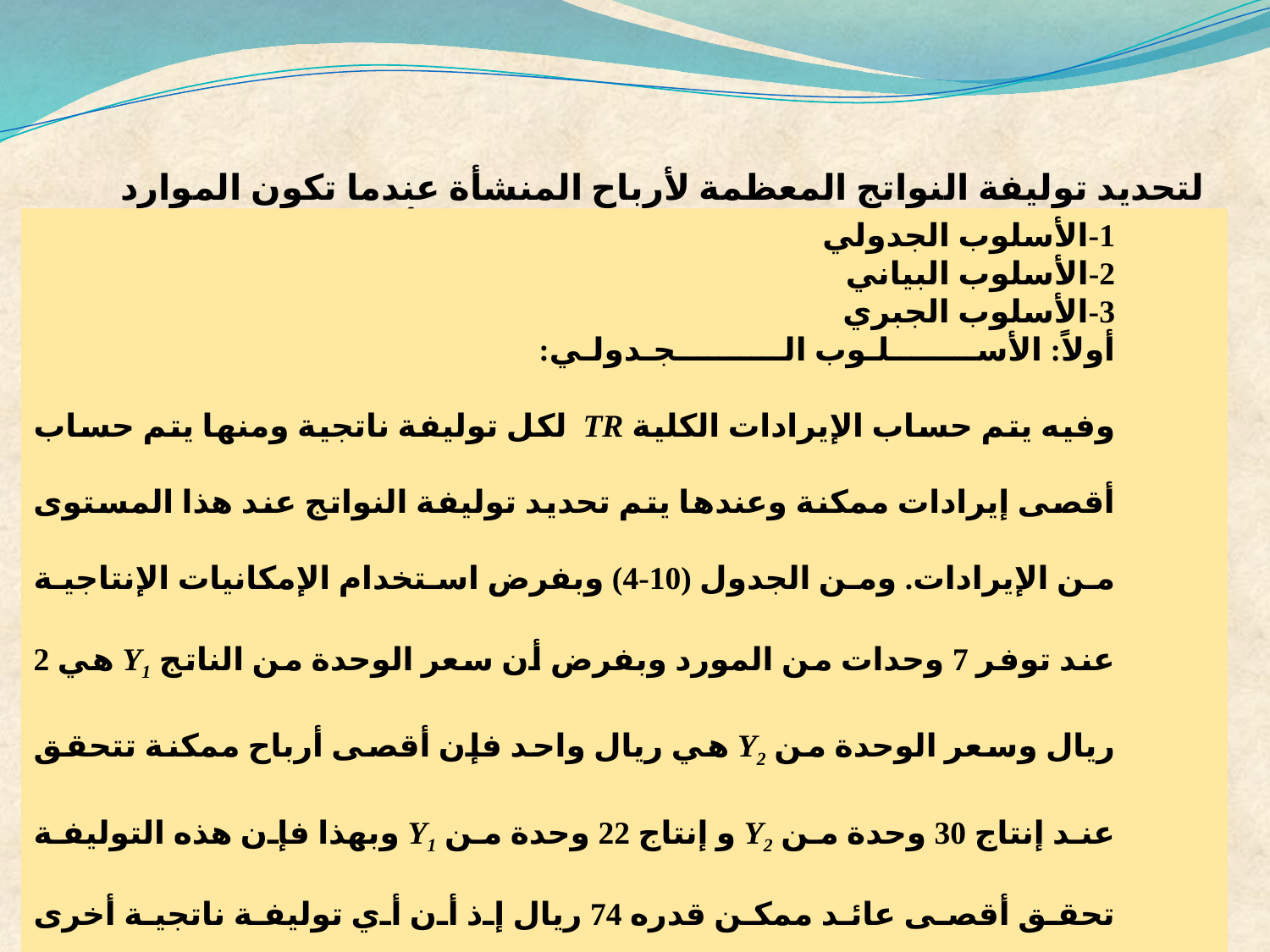

لتحديد توليفة النواتج المعظمة لأرباح المنشأة عندما تكون الموارد محدودة فإن هذا يمكن تحقيقه من خلال ثلاثة أساليب هي:
1-الأسلوب الجدولي
2-الأسلوب البياني
3-الأسلوب الجبري
أولاً: الأســــــــلـوب الــــــــــجـدولـي:
وفيه يتم حساب الإيرادات الكلية TR  لكل توليفة ناتجية ومنها يتم حساب أقصى إيرادات ممكنة وعندها يتم تحديد توليفة النواتج عند هذا المستوى من الإيرادات. ومن الجدول (10-4) وبفرض استخدام الإمكانيات الإنتاجية عند توفر 7 وحدات من المورد وبفرض أن سعر الوحدة من الناتج Y1 هي 2 ريال وسعر الوحدة من Y2 هي ريال واحد فإن أقصى أرباح ممكنة تتحقق عند إنتاج 30 وحدة من Y2 و إنتاج 22 وحدة من Y1 وبهذا فإن هذه التوليفة تحقق أقصى عائد ممكن قدره 74 ريال إذ أن أي توليفة ناتجية أخرى تعطي عائد كلي أقل من 74 ريال.